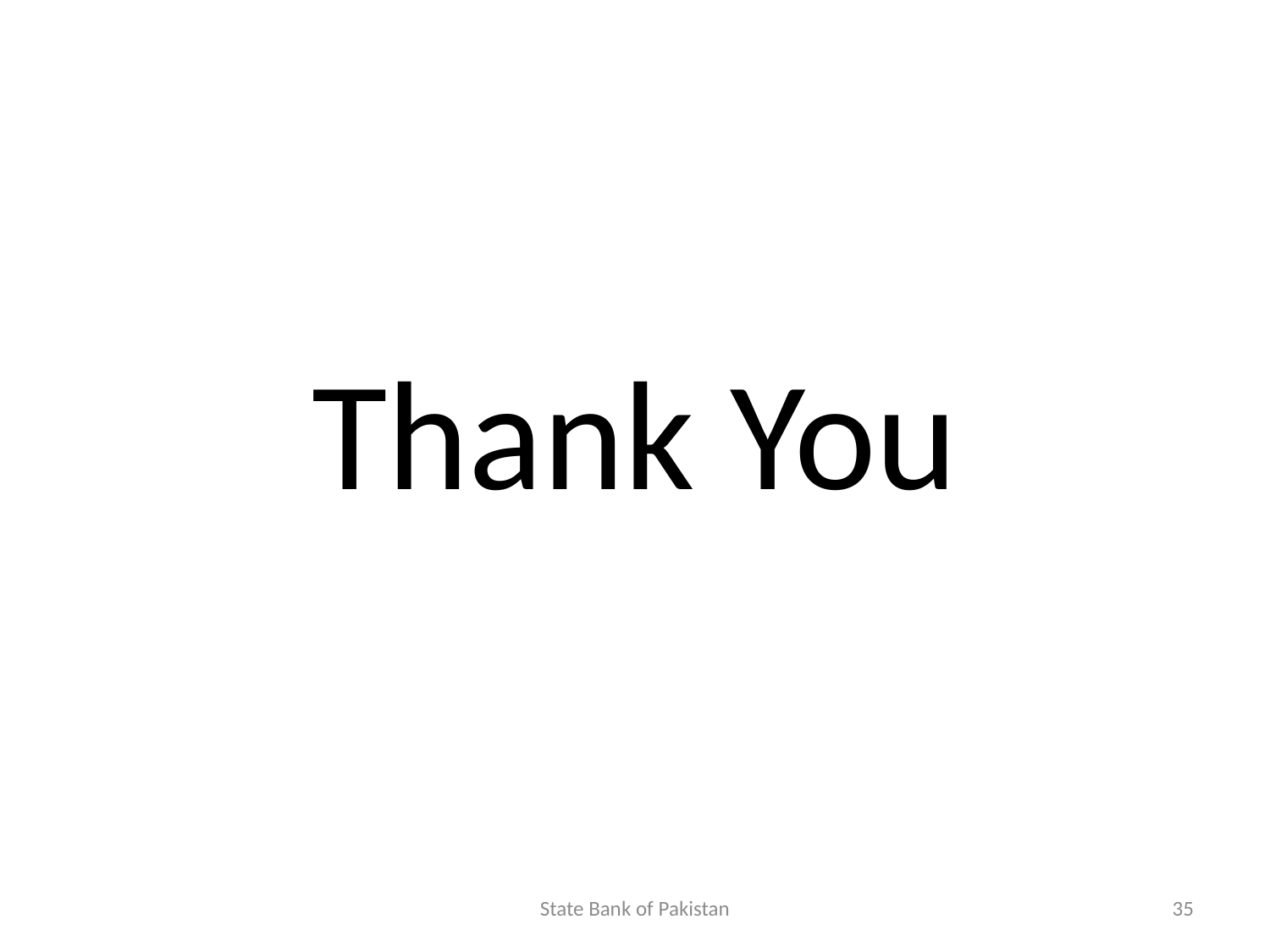

Thank You
State Bank of Pakistan
35